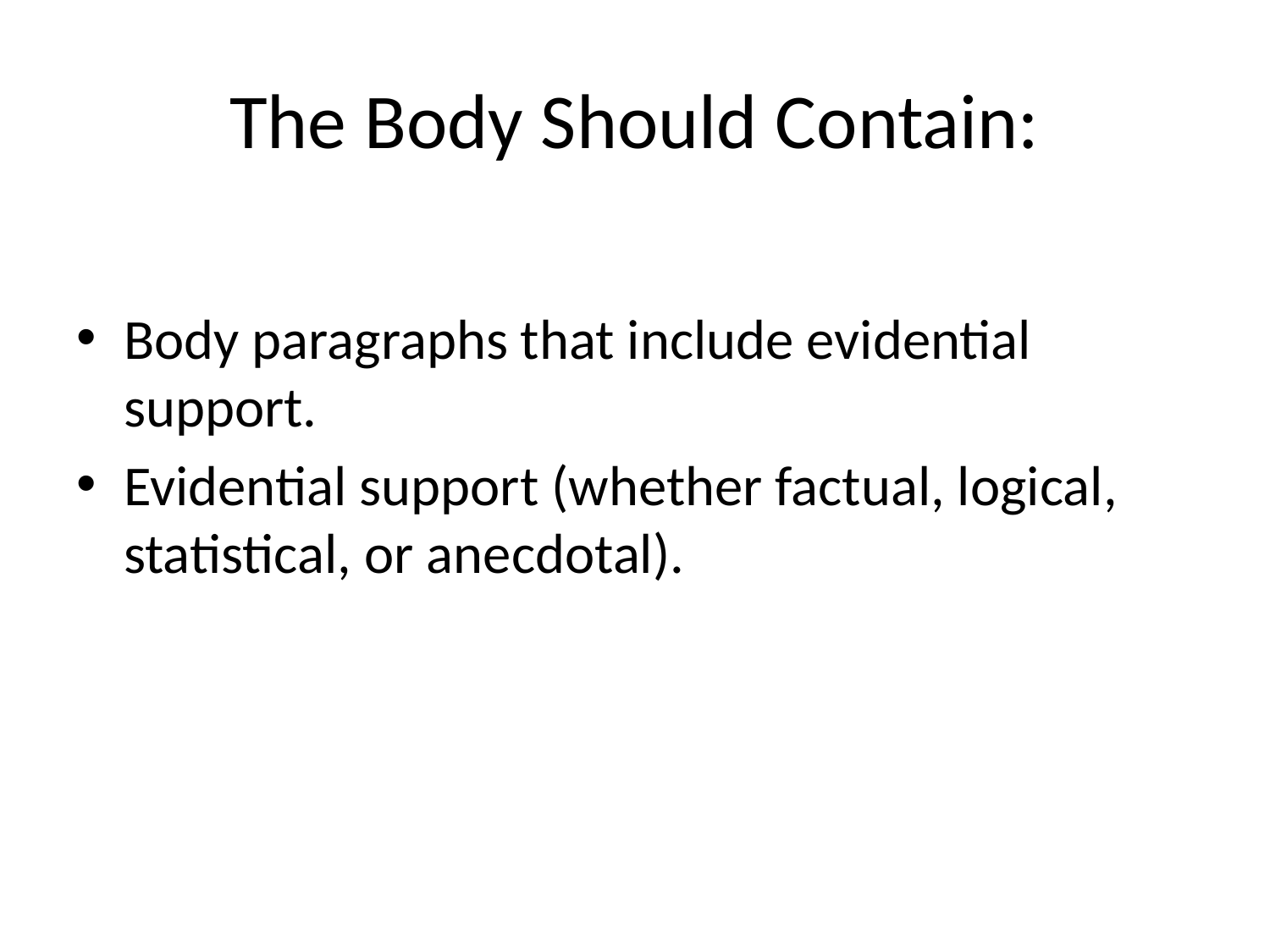

# The Body Should Contain:
Body paragraphs that include evidential support.
Evidential support (whether factual, logical, statistical, or anecdotal).